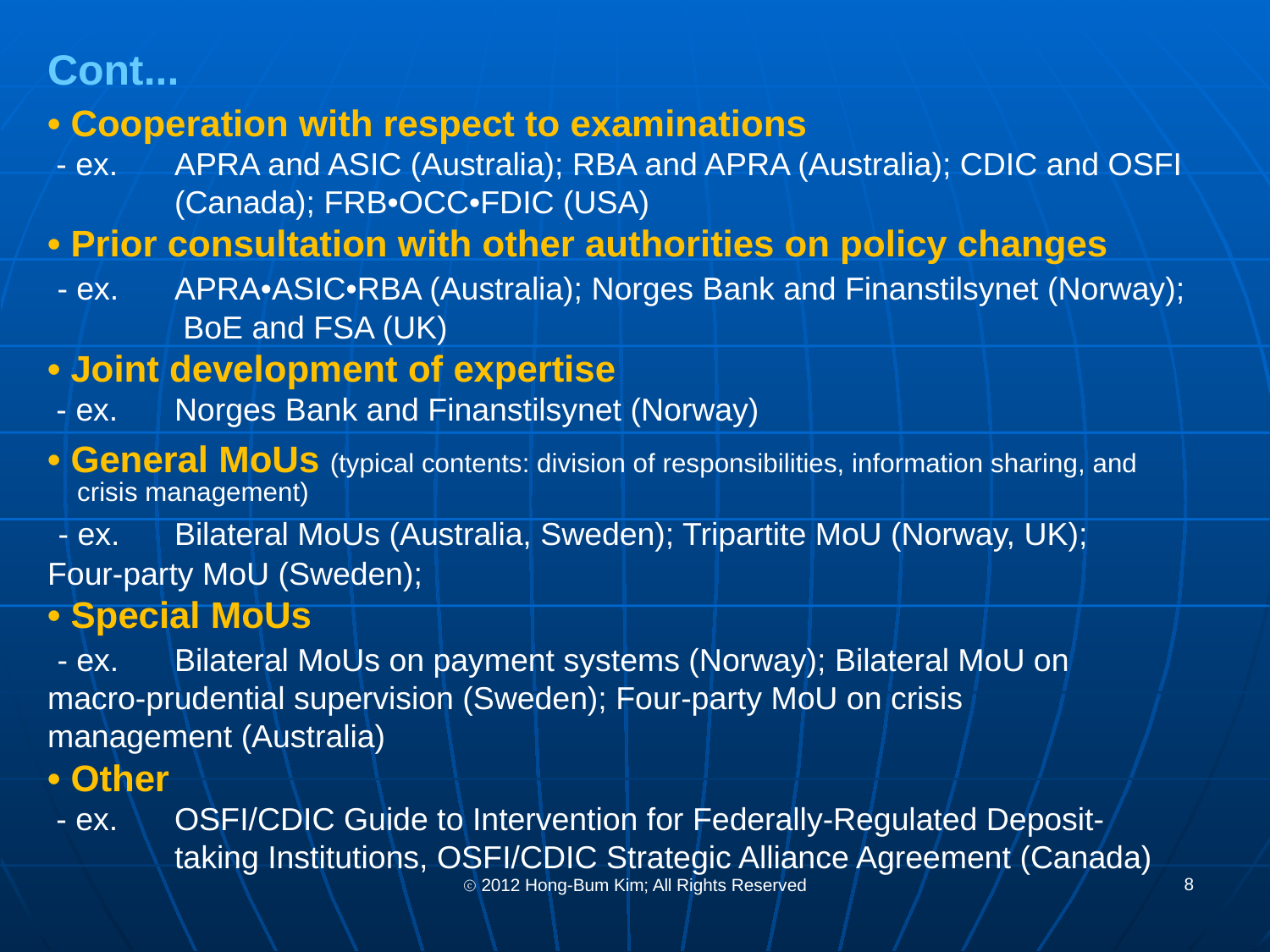

Cont...

• Cooperation with respect to examinations
 - ex.	APRA and ASIC (Australia); RBA and APRA (Australia); CDIC and OSFI 	(Canada); FRB•OCC•FDIC (USA)
• Prior consultation with other authorities on policy changes
 - ex.	APRA•ASIC•RBA (Australia); Norges Bank and Finanstilsynet (Norway);
	 BoE and FSA (UK)
• Joint development of expertise
 - ex.	Norges Bank and Finanstilsynet (Norway)

• General MoUs (typical contents: division of responsibilities, information sharing, and
    crisis management)
 - ex.	Bilateral MoUs (Australia, Sweden); Tripartite MoU (Norway, UK); 	Four-party MoU (Sweden);
• Special MoUs
 - ex. 	Bilateral MoUs on payment systems (Norway); Bilateral MoU on 	macro-prudential supervision (Sweden); Four-party MoU on crisis 	management (Australia)
• Other
 - ex.	OSFI/CDIC Guide to Intervention for Federally-Regulated Deposit-
     	taking Institutions, OSFI/CDIC Strategic Alliance Agreement (Canada)
8
ⓒ 2012 Hong-Bum Kim; All Rights Reserved